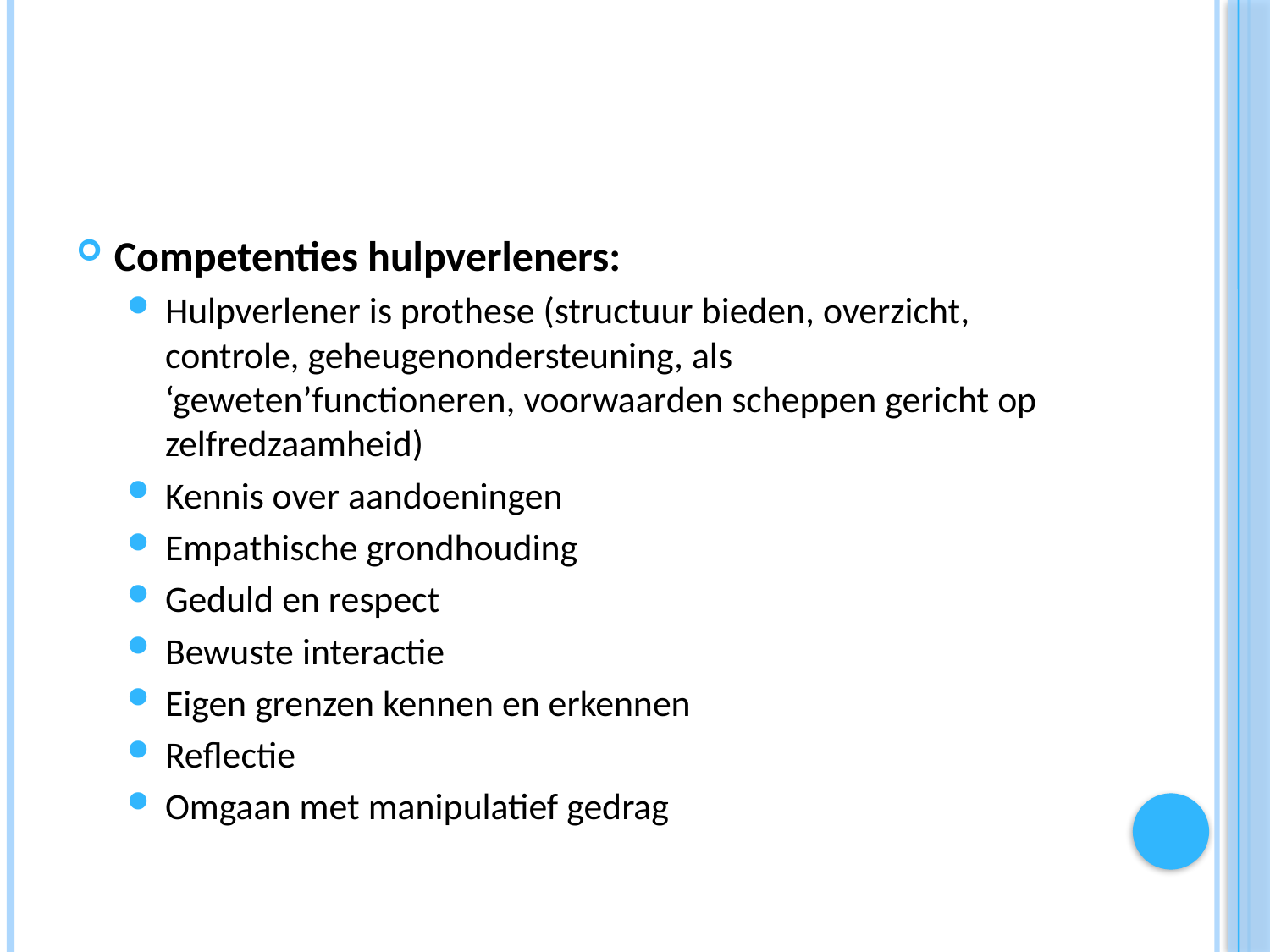

#
Competenties hulpverleners:
Hulpverlener is prothese (structuur bieden, overzicht, controle, geheugenondersteuning, als ‘geweten’functioneren, voorwaarden scheppen gericht op zelfredzaamheid)
Kennis over aandoeningen
Empathische grondhouding
Geduld en respect
Bewuste interactie
Eigen grenzen kennen en erkennen
Reflectie
Omgaan met manipulatief gedrag